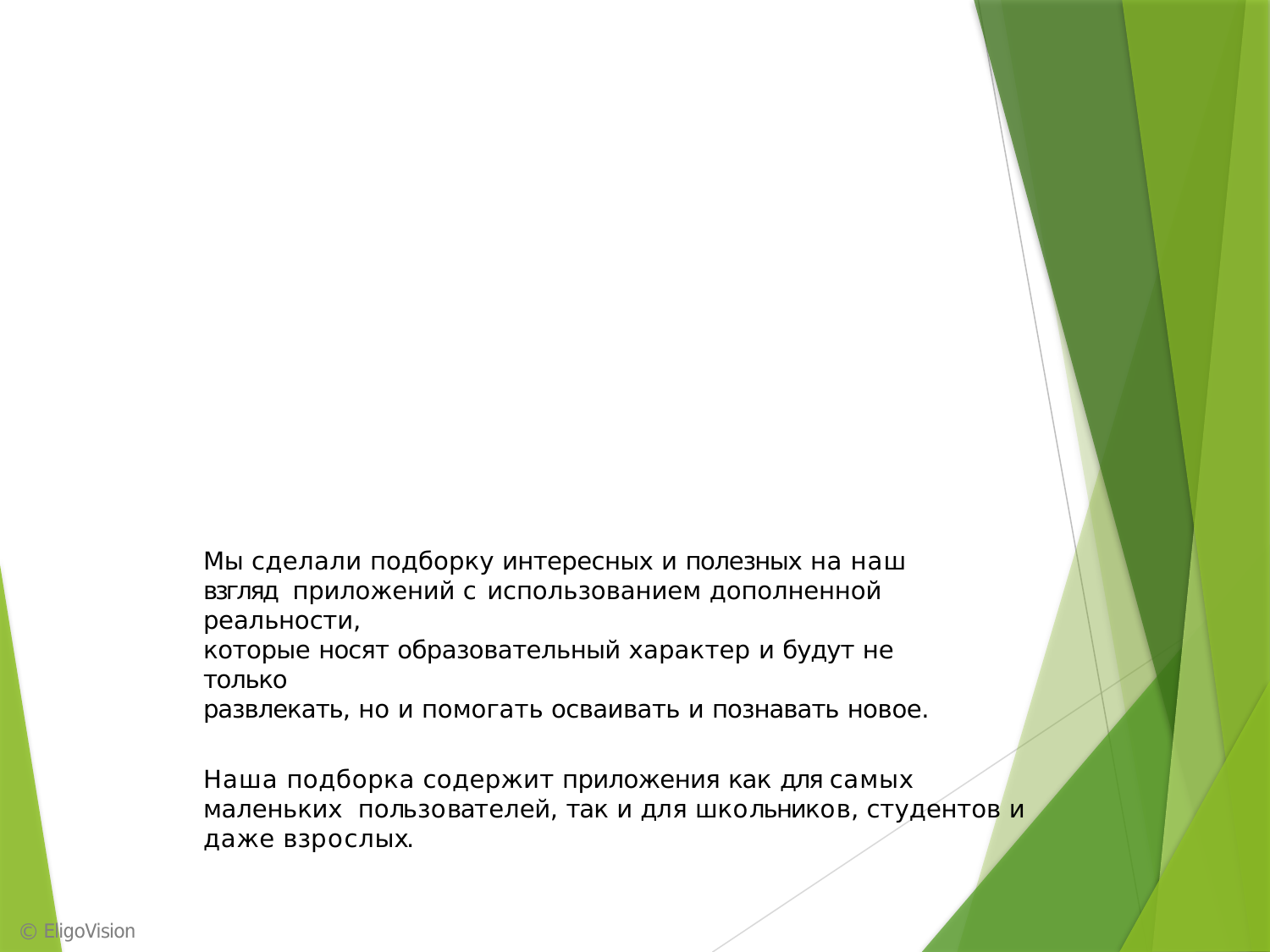

Мы сделали подборку интересных и полезных на наш взгляд  приложений с использованием дополненной реальности,
которые носят образовательный характер и будут не только
развлекать, но и помогать осваивать и познавать новое.

Наша подборка содержит приложения как для самых маленьких  пользователей, так и для школьников, студентов и даже взрослых.
© EligoVision